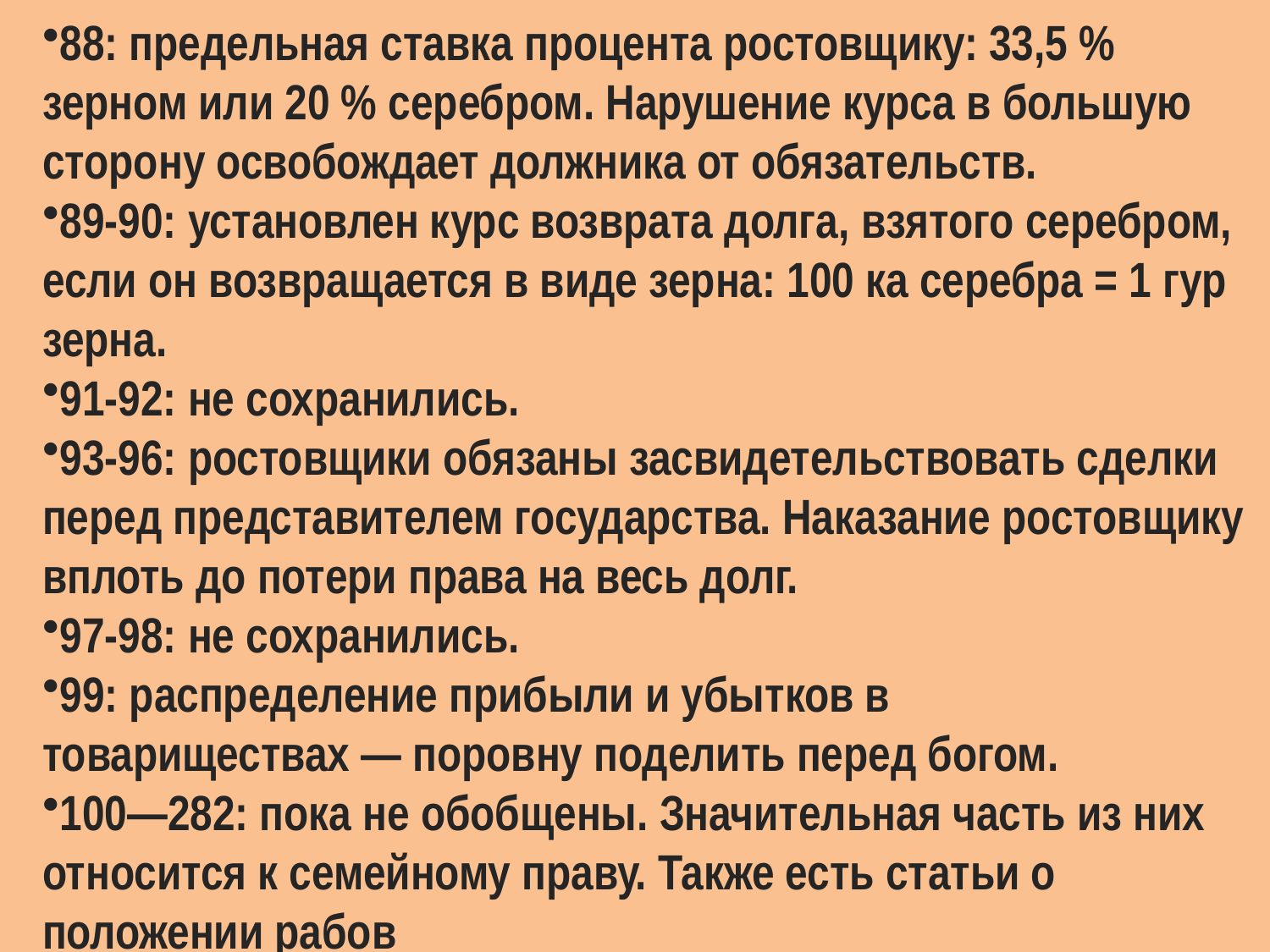

88: предельная ставка процента ростовщику: 33,5 % зерном или 20 % серебром. Нарушение курса в большую сторону освобождает должника от обязательств.
89-90: установлен курс возврата долга, взятого серебром, если он возвращается в виде зерна: 100 ка серебра = 1 гур зерна.
91-92: не сохранились.
93-96: ростовщики обязаны засвидетельствовать сделки перед представителем государства. Наказание ростовщику вплоть до потери права на весь долг.
97-98: не сохранились.
99: распределение прибыли и убытков в товариществах — поровну поделить перед богом.
100—282: пока не обобщены. Значительная часть из них относится к семейному праву. Также есть статьи о положении рабов